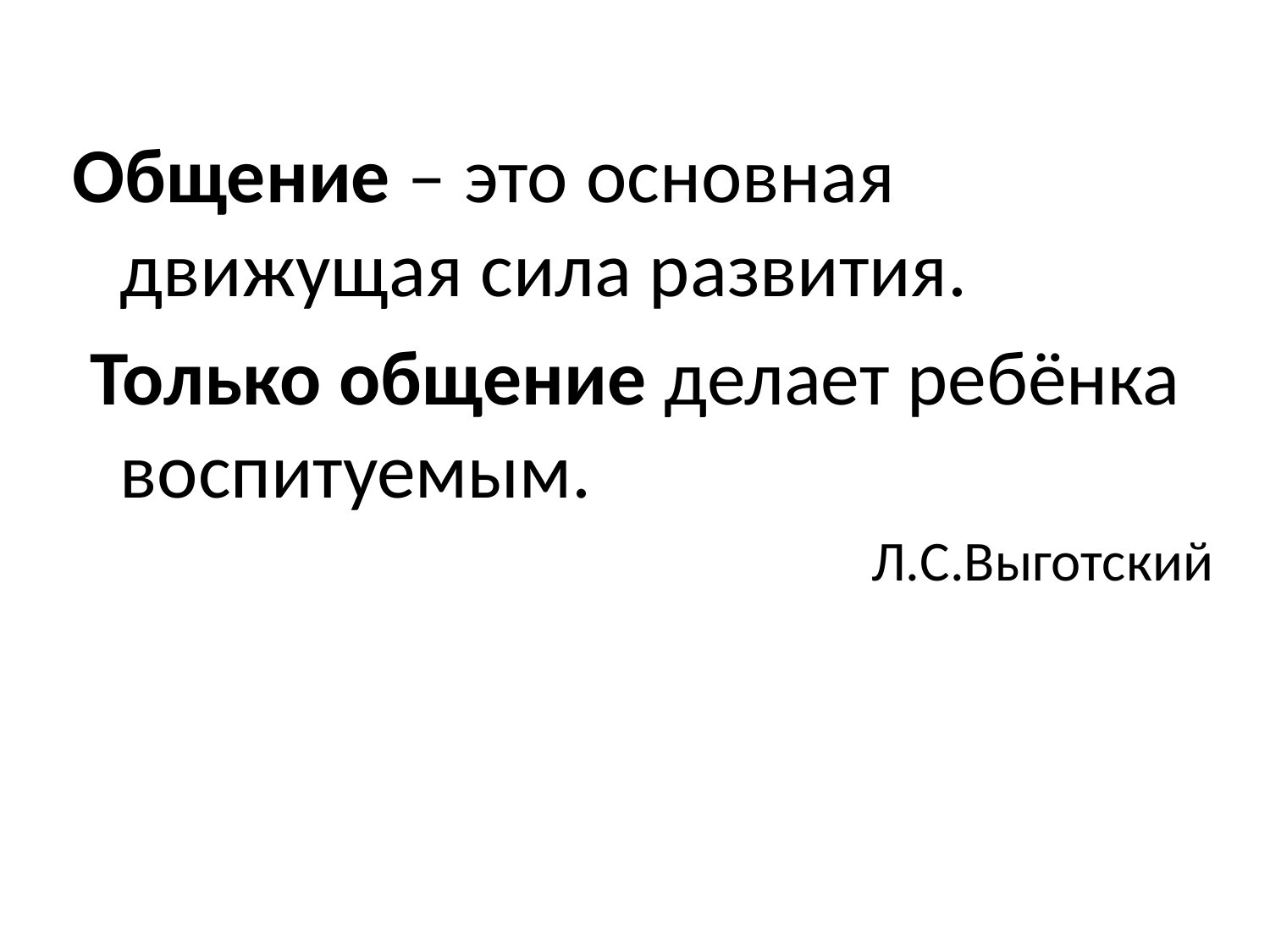

#
Общение – это основная движущая сила развития.
 Только общение делает ребёнка воспитуемым.
Л.С.Выготский